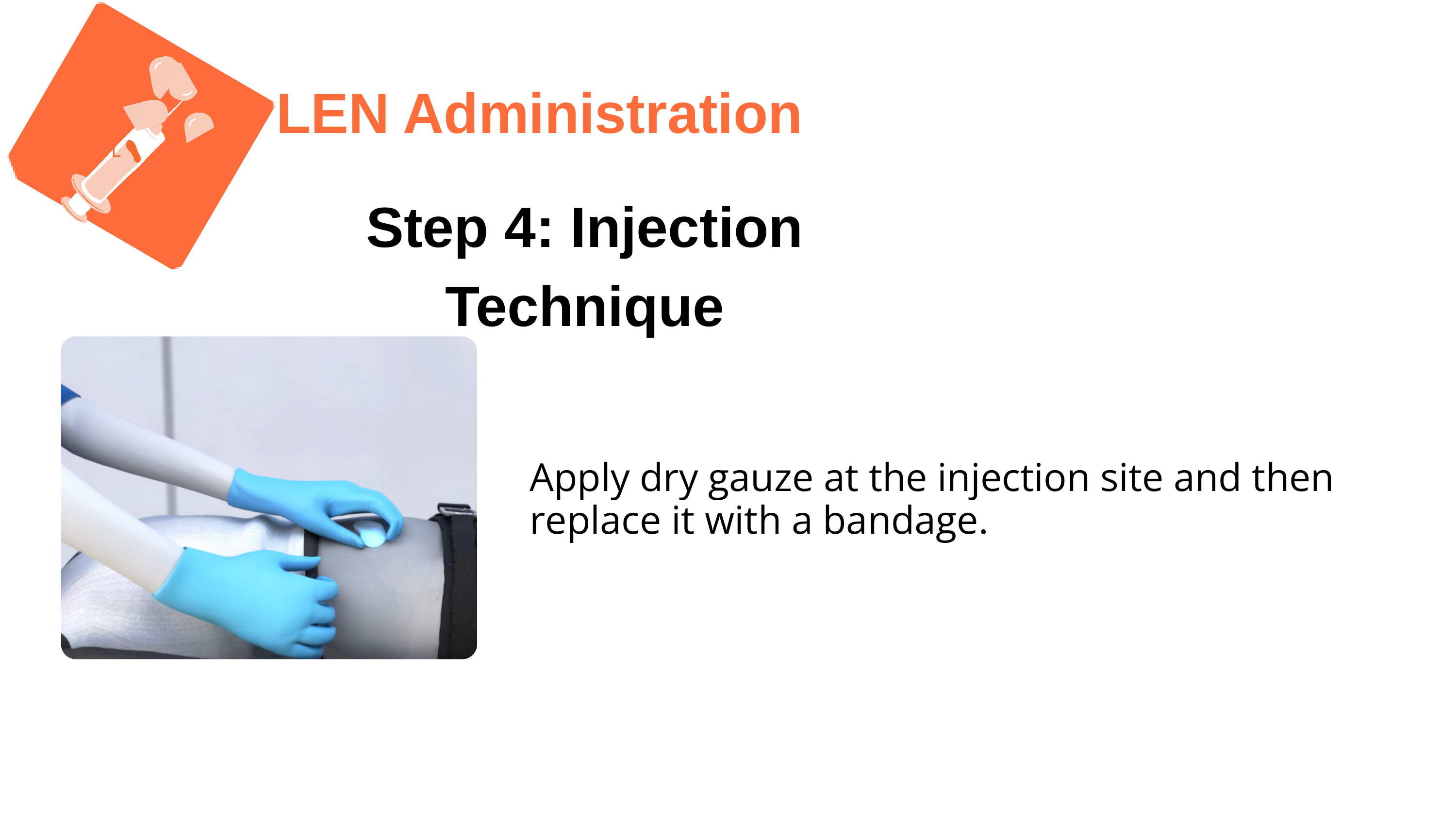

L
LEN Administration
Step 4: Injection Technique

Apply dry gauze at the injection site and then replace it with a bandage.